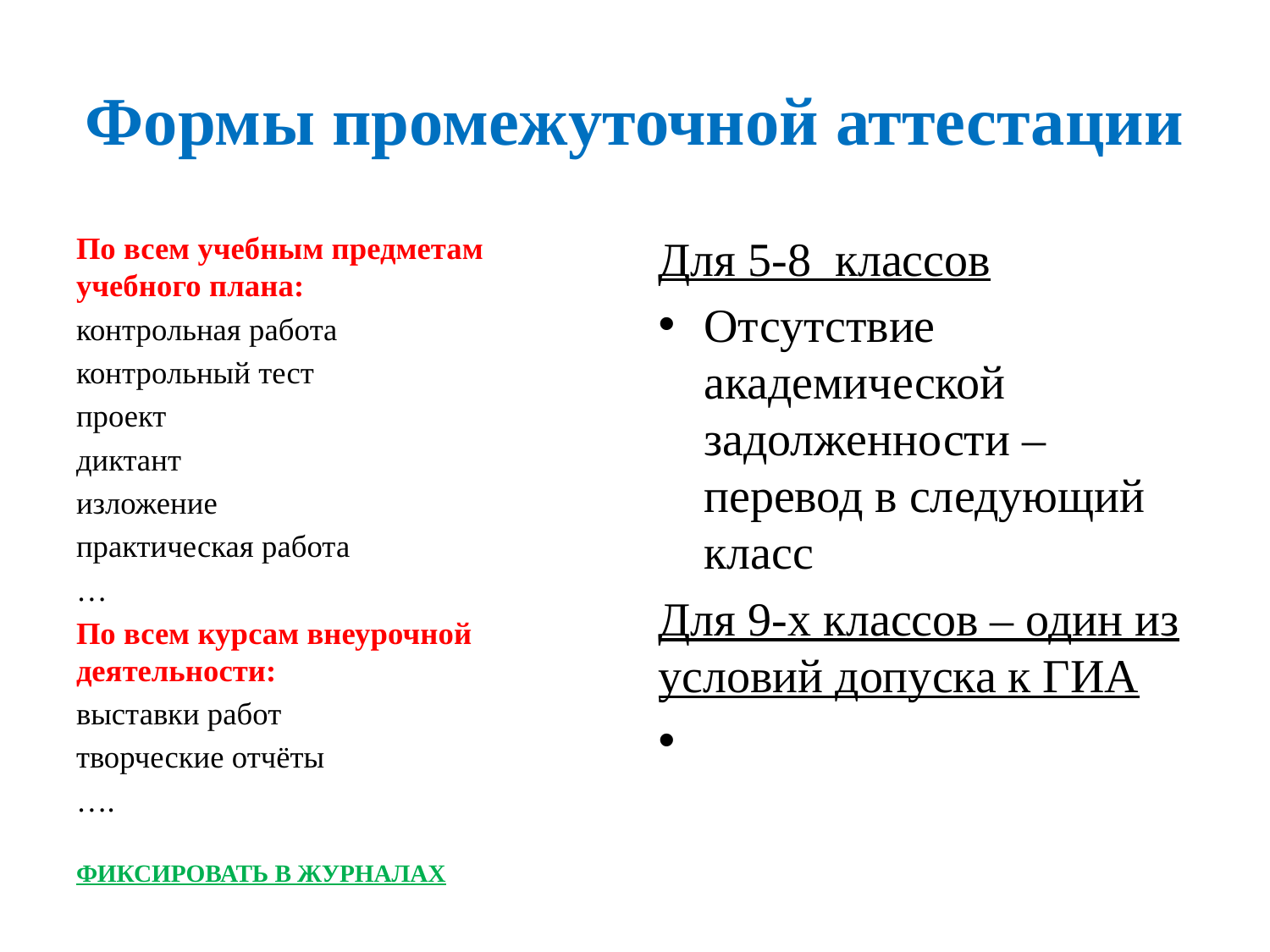

# Формы промежуточной аттестации
По всем учебным предметам учебного плана:
контрольная работа
контрольный тест
проект
диктант
изложение
практическая работа
…
По всем курсам внеурочной деятельности:
выставки работ
творческие отчёты
….

ФИКСИРОВАТЬ В ЖУРНАЛАХ
Для 5-8  классов
Отсутствие академической задолженности – перевод в следующий класс
Для 9-х классов – один из условий допуска к ГИА